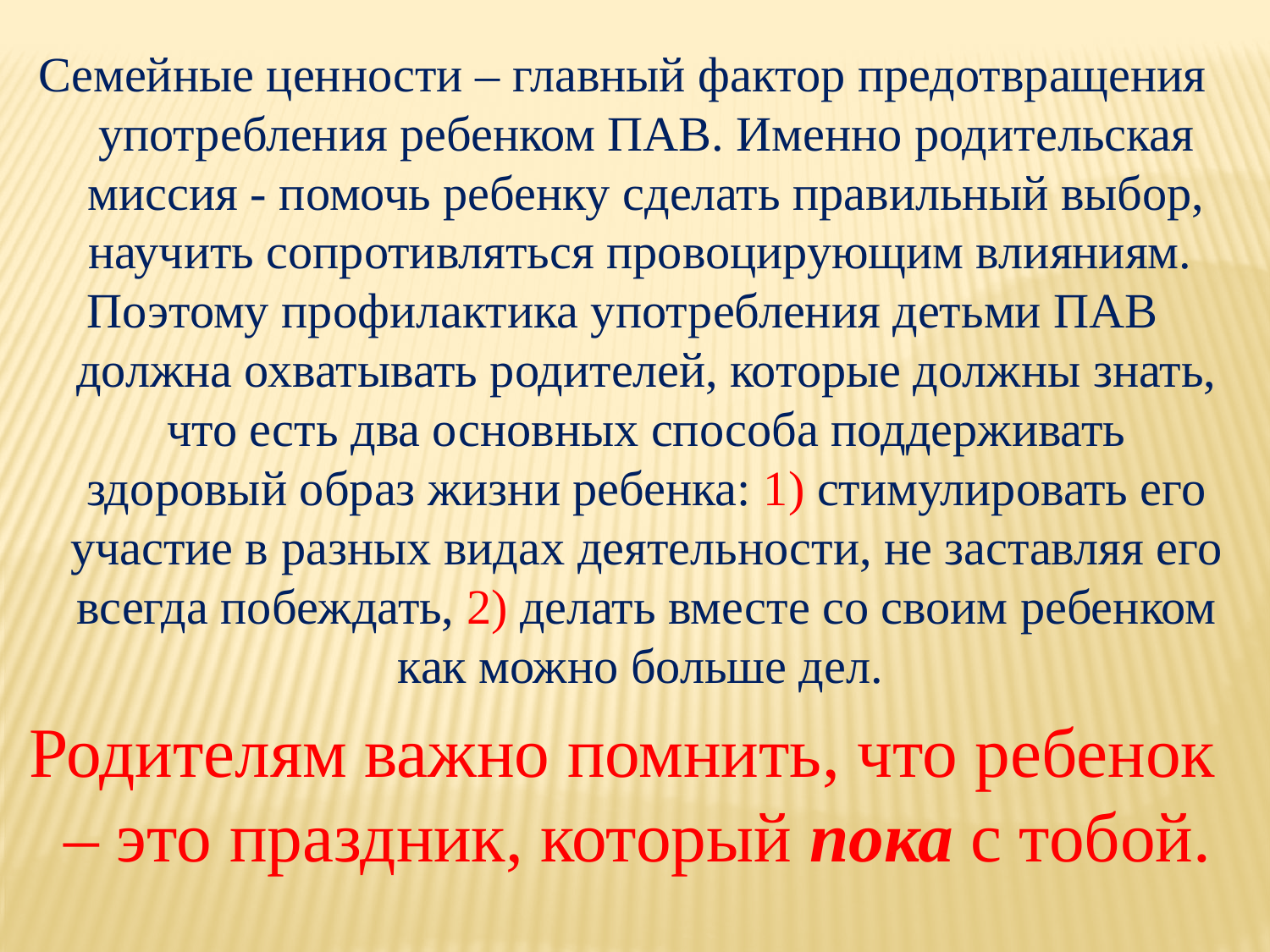

Семейные ценности – главный фактор предотвращения употребления ребенком ПАВ. Именно родительская миссия - помочь ребенку сделать правильный выбор, научить сопротивляться провоцирующим влияниям.
Поэтому профилактика употребления детьми ПАВ должна охватывать родителей, которые должны знать, что есть два основных способа поддерживать здоровый образ жизни ребенка: 1) стимулировать его участие в разных видах деятельности, не заставляя его всегда побеждать, 2) делать вместе со своим ребенком как можно больше дел.
Родителям важно помнить, что ребенок – это праздник, который пока с тобой.